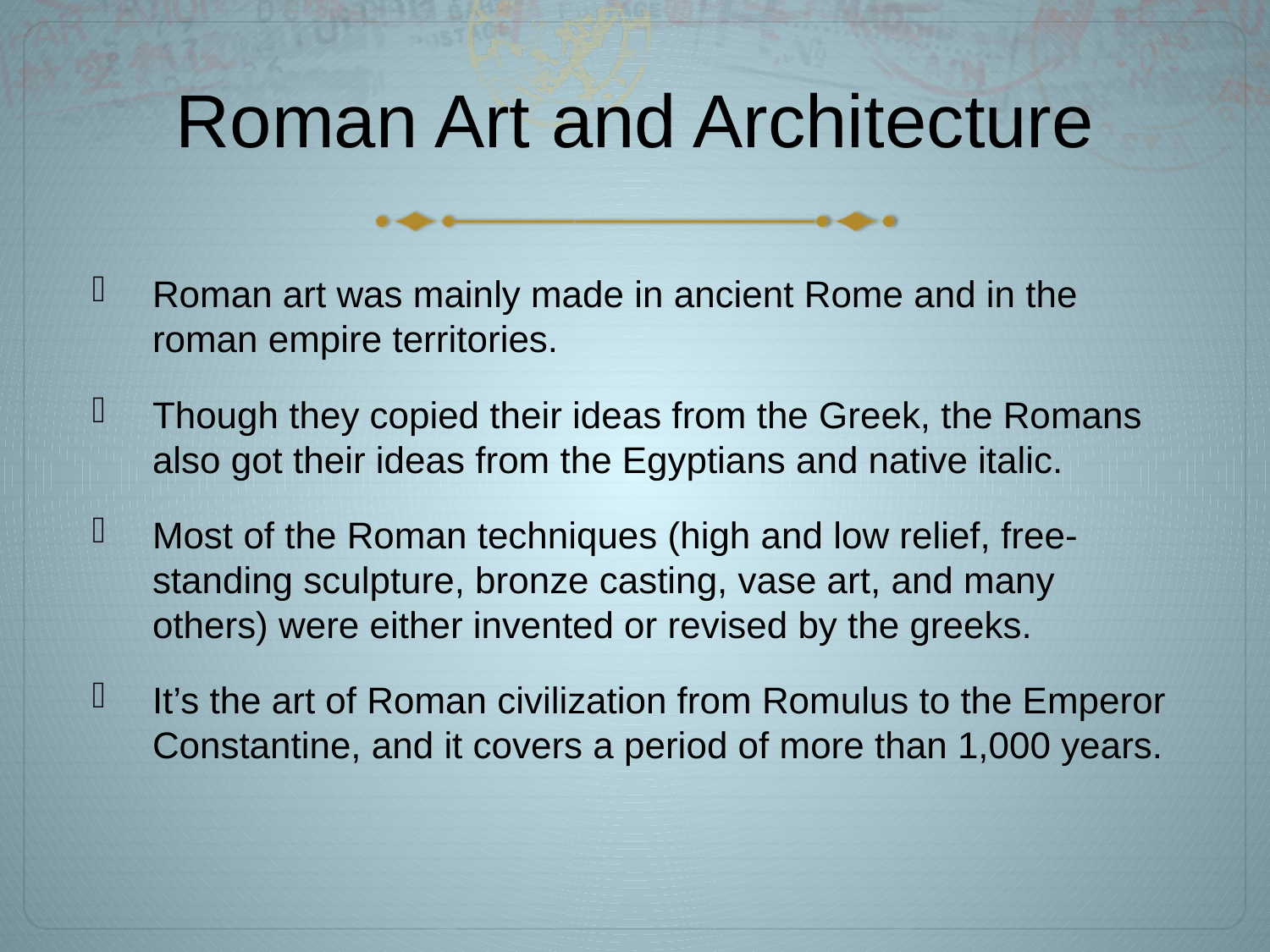

# Roman Art and Architecture
Roman art was mainly made in ancient Rome and in the roman empire territories.
Though they copied their ideas from the Greek, the Romans also got their ideas from the Egyptians and native italic.
Most of the Roman techniques (high and low relief, free-standing sculpture, bronze casting, vase art, and many others) were either invented or revised by the greeks.
It’s the art of Roman civilization from Romulus to the Emperor Constantine, and it covers a period of more than 1,000 years.